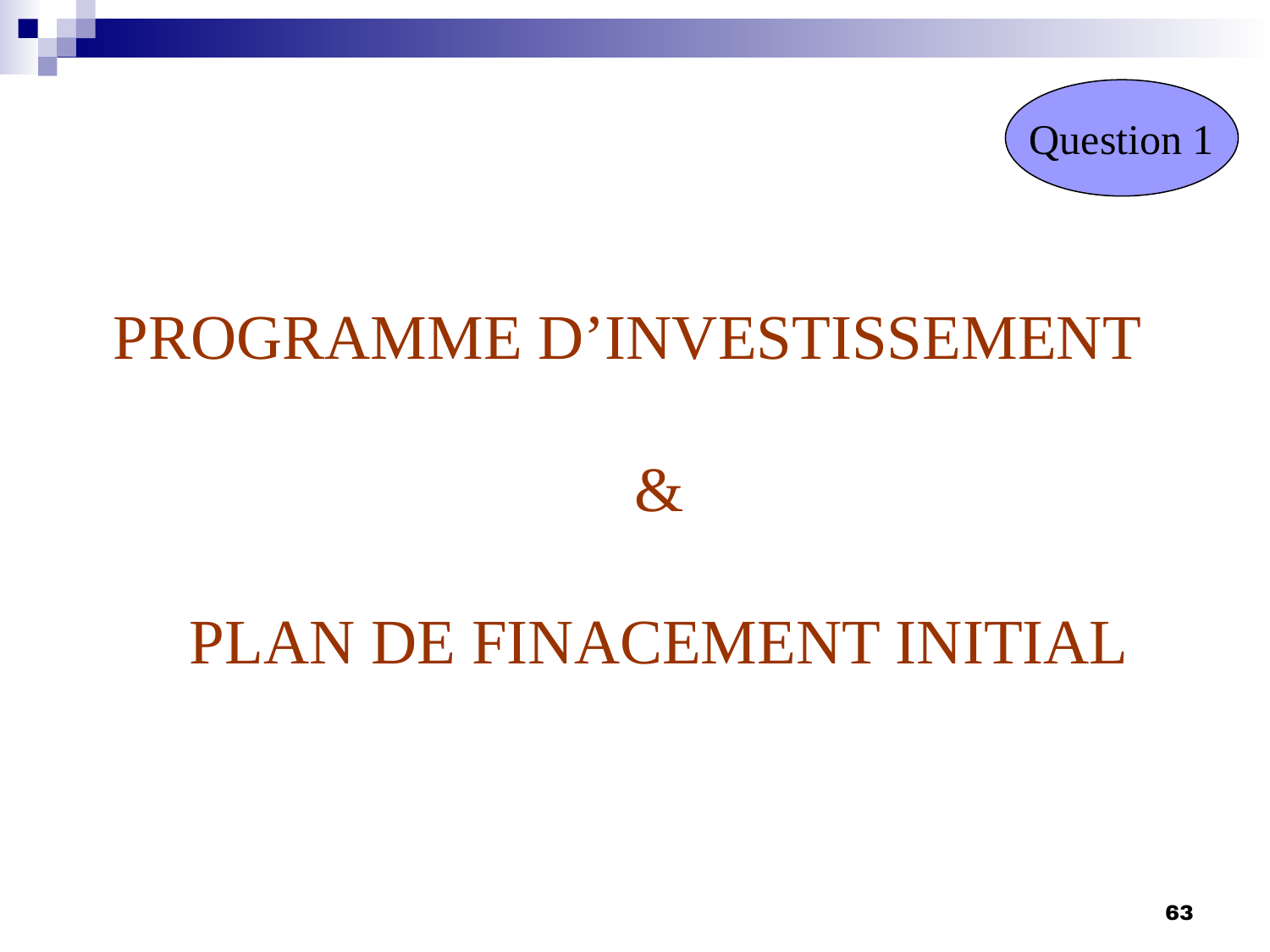

Question 1
# PROGRAMME D’INVESTISSEMENT & PLAN DE FINACEMENT INITIAL
63